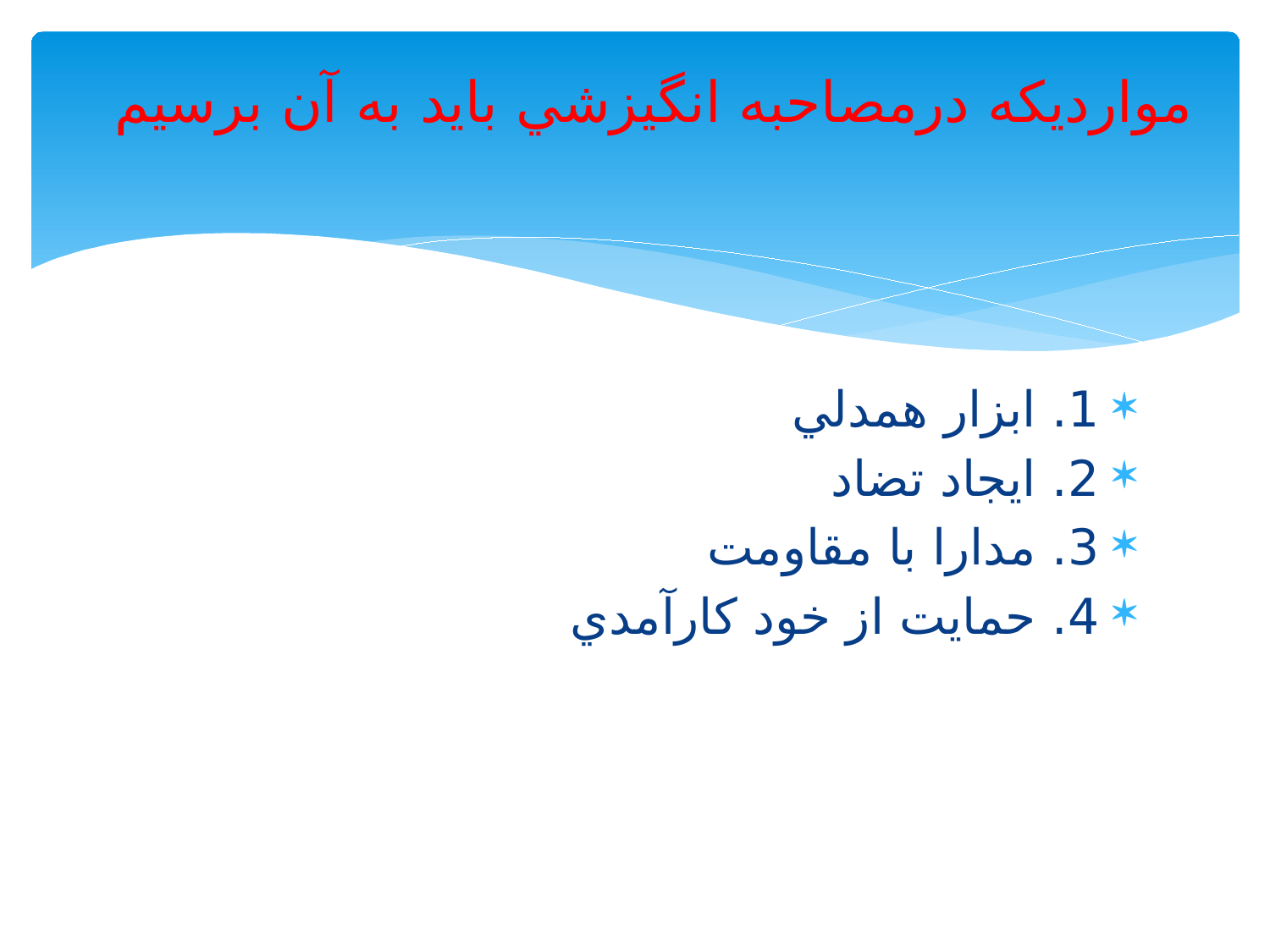

# مواردیکه درمصاحبه انگيزشي باید به آن برسیم
1. ابزار همدلي
2. ايجاد تضاد
3. مدارا با مقاومت
4. حمايت از خود كارآمدي